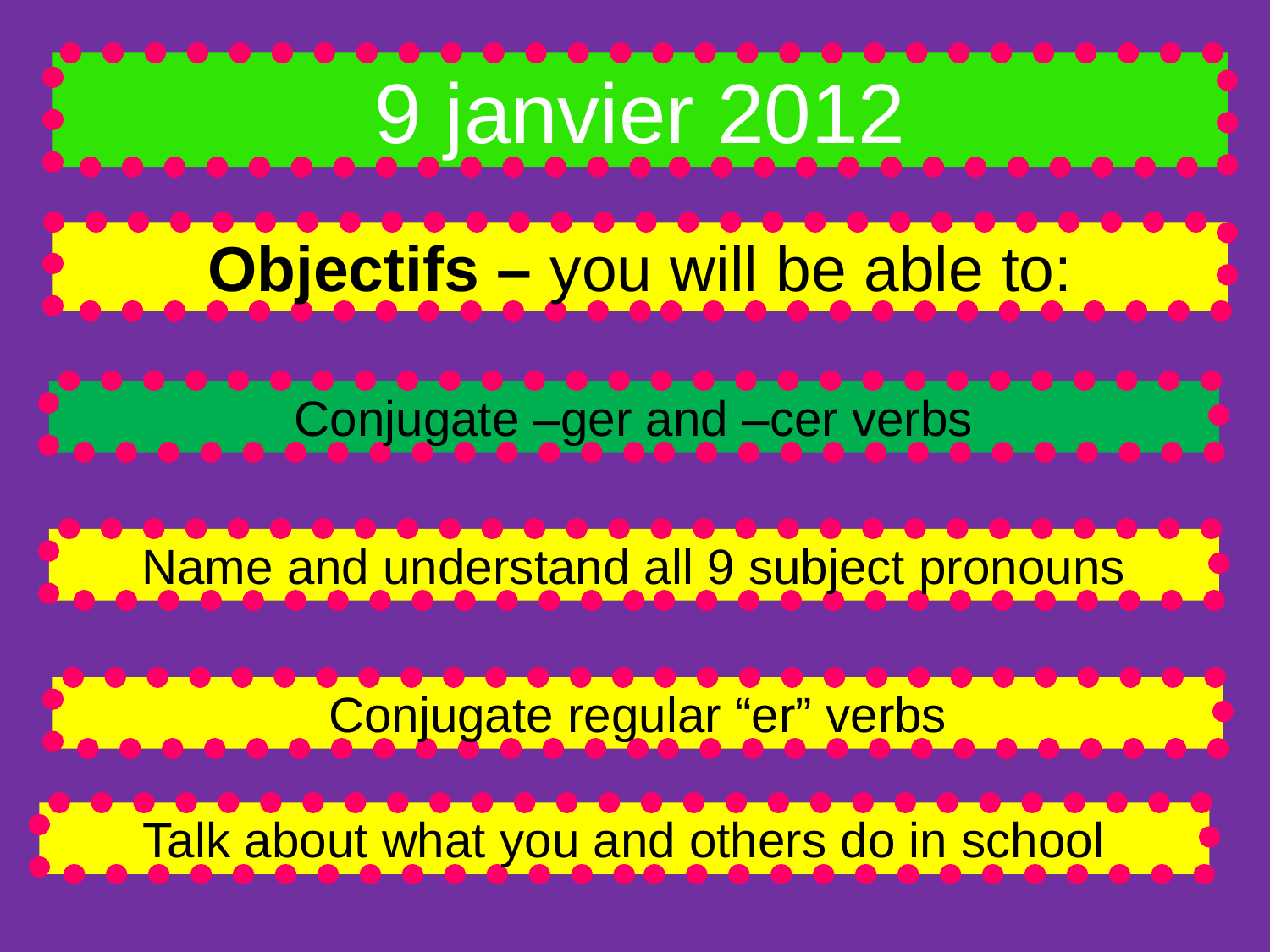

9 janvier 2012
Objectifs – you will be able to:
Conjugate –ger and –cer verbs
Name and understand all 9 subject pronouns
Conjugate regular “er” verbs
Talk about what you and others do in school